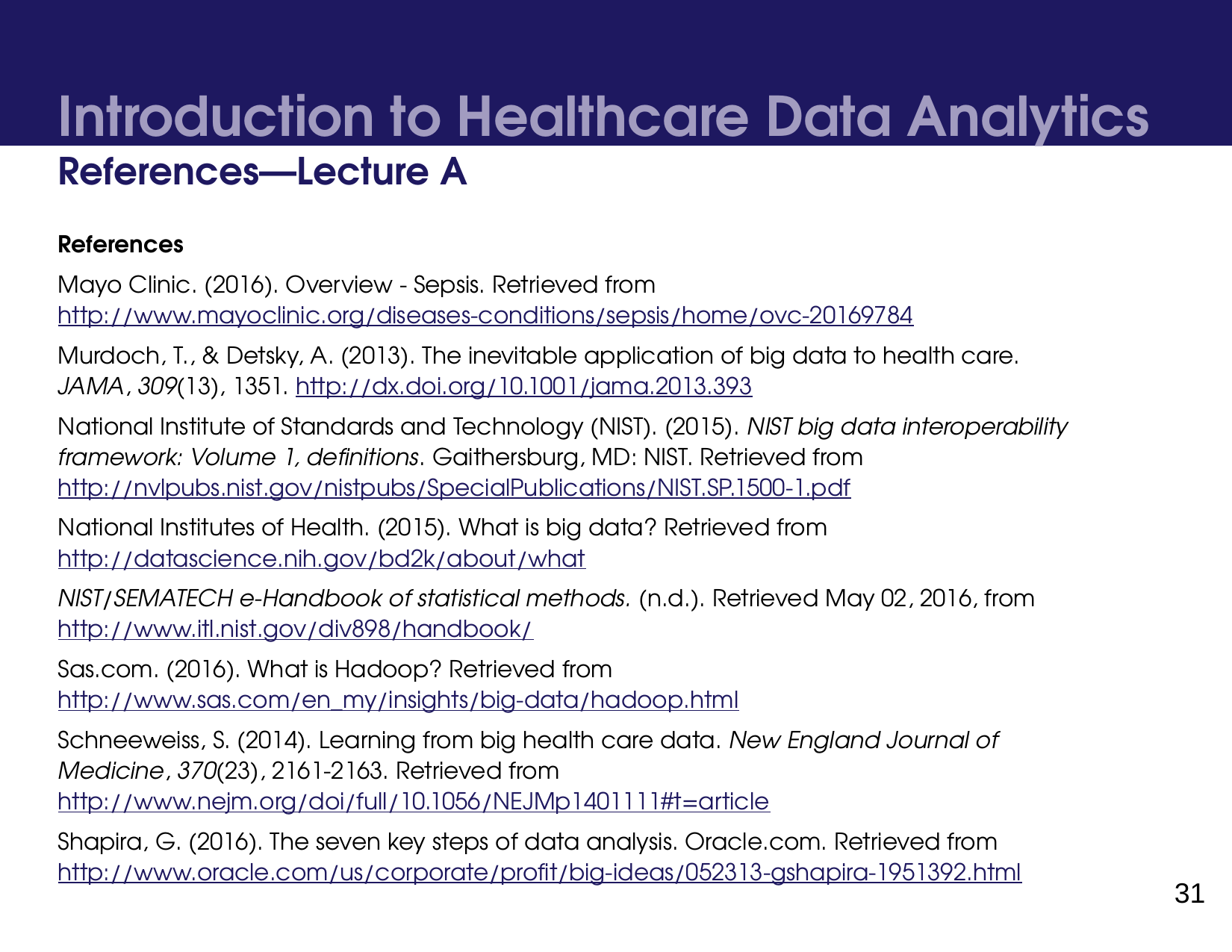

# Introduction to Healthcare Data Analytics References—Lecture A
References
Mayo Clinic. (2016). Overview - Sepsis. Retrieved from http://www.mayoclinic.org/diseases-conditions/sepsis/home/ovc-20169784
Murdoch, T., & Detsky, A. (2013). The inevitable application of big data to health care. JAMA, 309(13), 1351. http://dx.doi.org/10.1001/jama.2013.393
National Institute of Standards and Technology (NIST). (2015). NIST big data interoperability framework: Volume 1, definitions. Gaithersburg, MD: NIST. Retrieved from http://nvlpubs.nist.gov/nistpubs/SpecialPublications/NIST.SP.1500-1.pdf
National Institutes of Health. (2015). What is big data? Retrieved from http://datascience.nih.gov/bd2k/about/what
NIST/SEMATECH e-Handbook of statistical methods. (n.d.). Retrieved May 02, 2016, from http://www.itl.nist.gov/div898/handbook/
Sas.com. (2016). What is Hadoop? Retrieved from http://www.sas.com/en_my/insights/big-data/hadoop.html
Schneeweiss, S. (2014). Learning from big health care data. New England Journal of Medicine, 370(23), 2161-2163. Retrieved from http://www.nejm.org/doi/full/10.1056/NEJMp1401111#t=article
Shapira, G. (2016). The seven key steps of data analysis. Oracle.com. Retrieved from http://www.oracle.com/us/corporate/profit/big-ideas/052313-gshapira-1951392.html
31